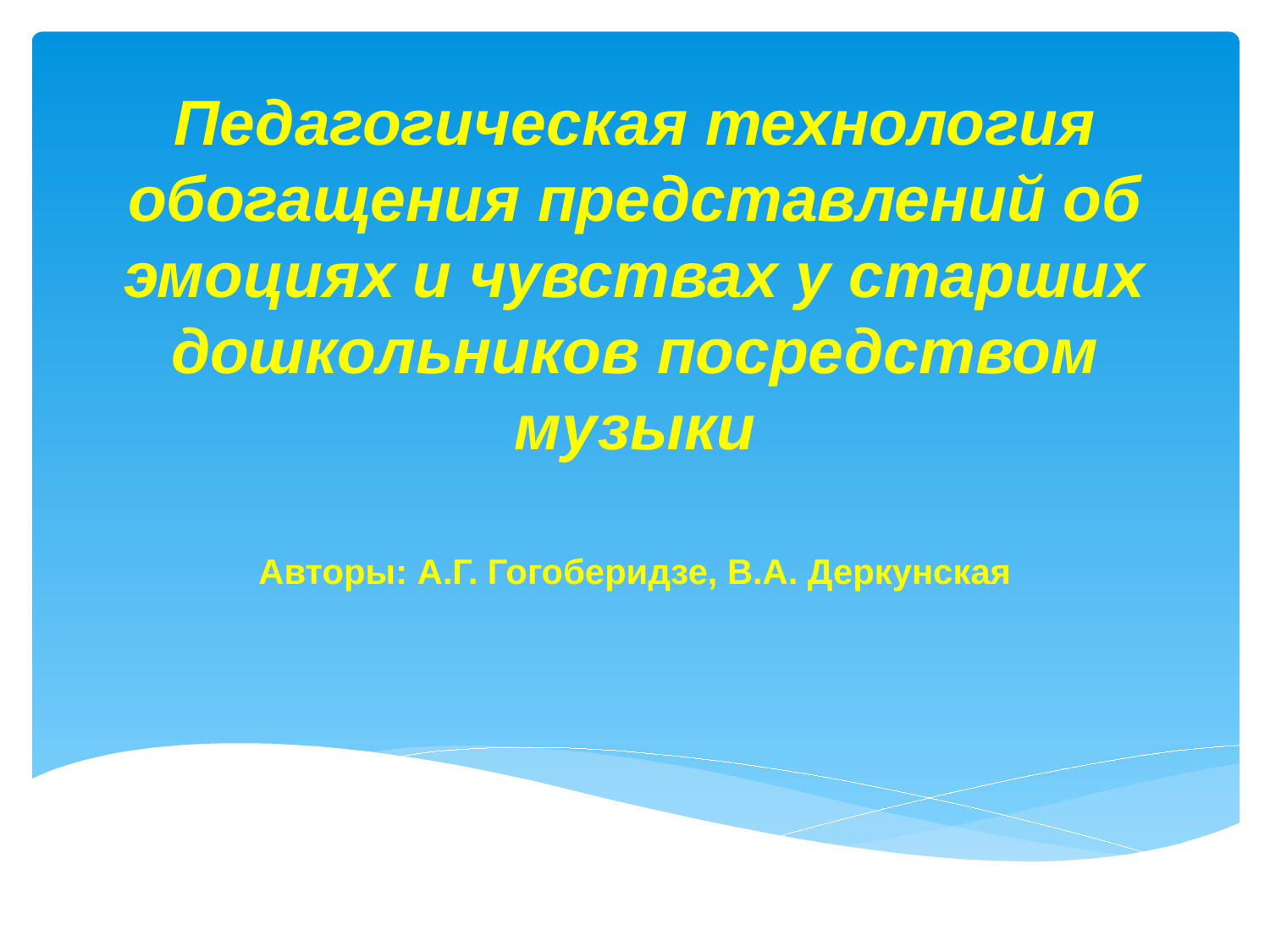

# Педагогическая технология обогащения представлений об эмоциях и чувствах у старших дошкольников посредством музыки

Авторы: А.Г. Гогоберидзе, В.А. Деркунская